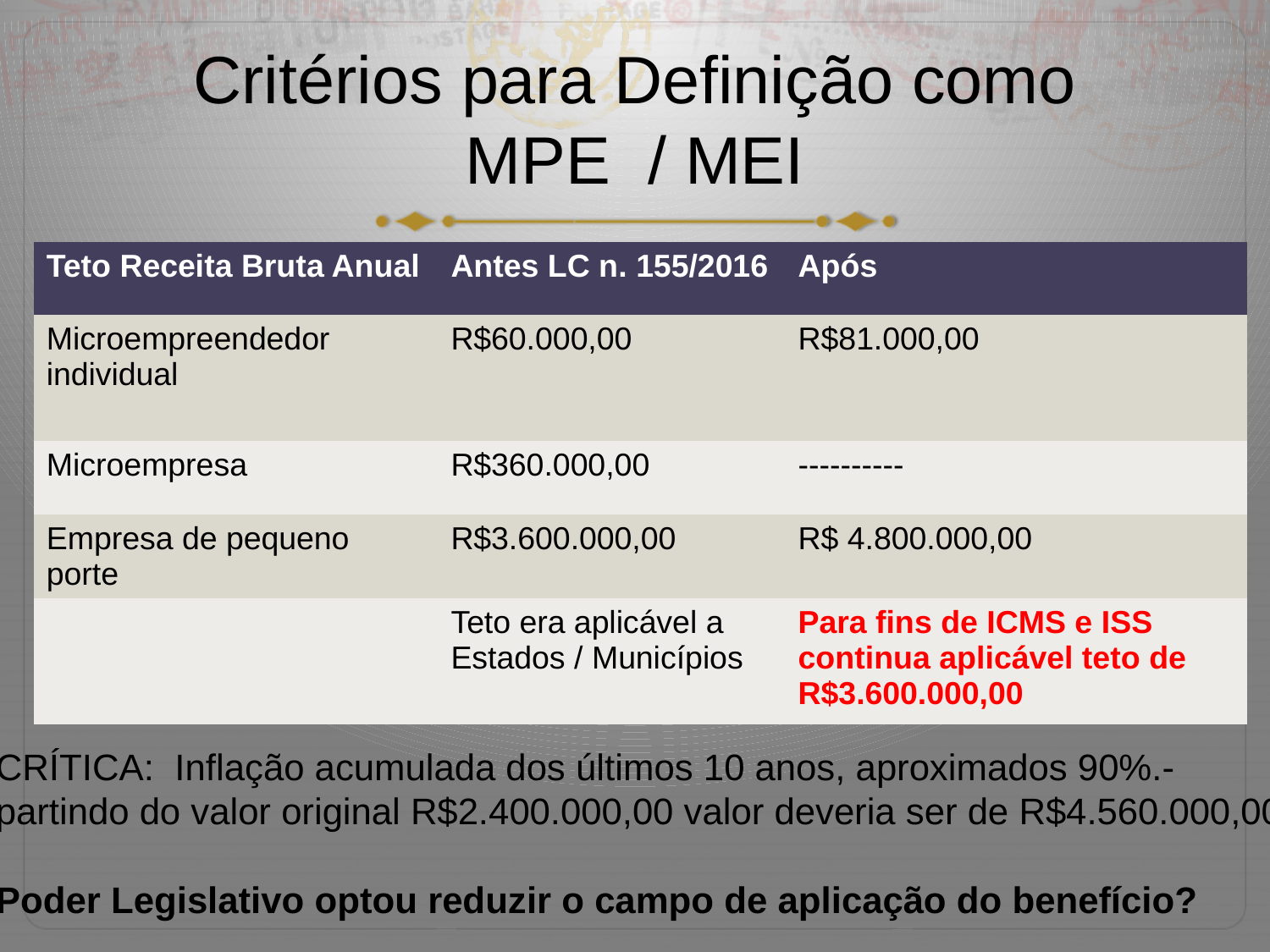

# Critérios para Definição como MPE  / MEI
| Teto Receita Bruta Anual | Antes LC n. 155/2016 | Após |
| --- | --- | --- |
| Microempreendedor individual | R$60.000,00 | R$81.000,00 |
| Microempresa | R$360.000,00 | ---------- |
| Empresa de pequeno porte | R$3.600.000,00 | R$ 4.800.000,00 |
|  | Teto era aplicável a Estados / Municípios | Para fins de ICMS e ISS continua aplicável teto de R$3.600.000,00 |

CRÍTICA:  Inflação acumulada dos últimos 10 anos, aproximados 90%.-
partindo do valor original R$2.400.000,00 valor deveria ser de R$4.560.000,00

Poder Legislativo optou reduzir o campo de aplicação do benefício?